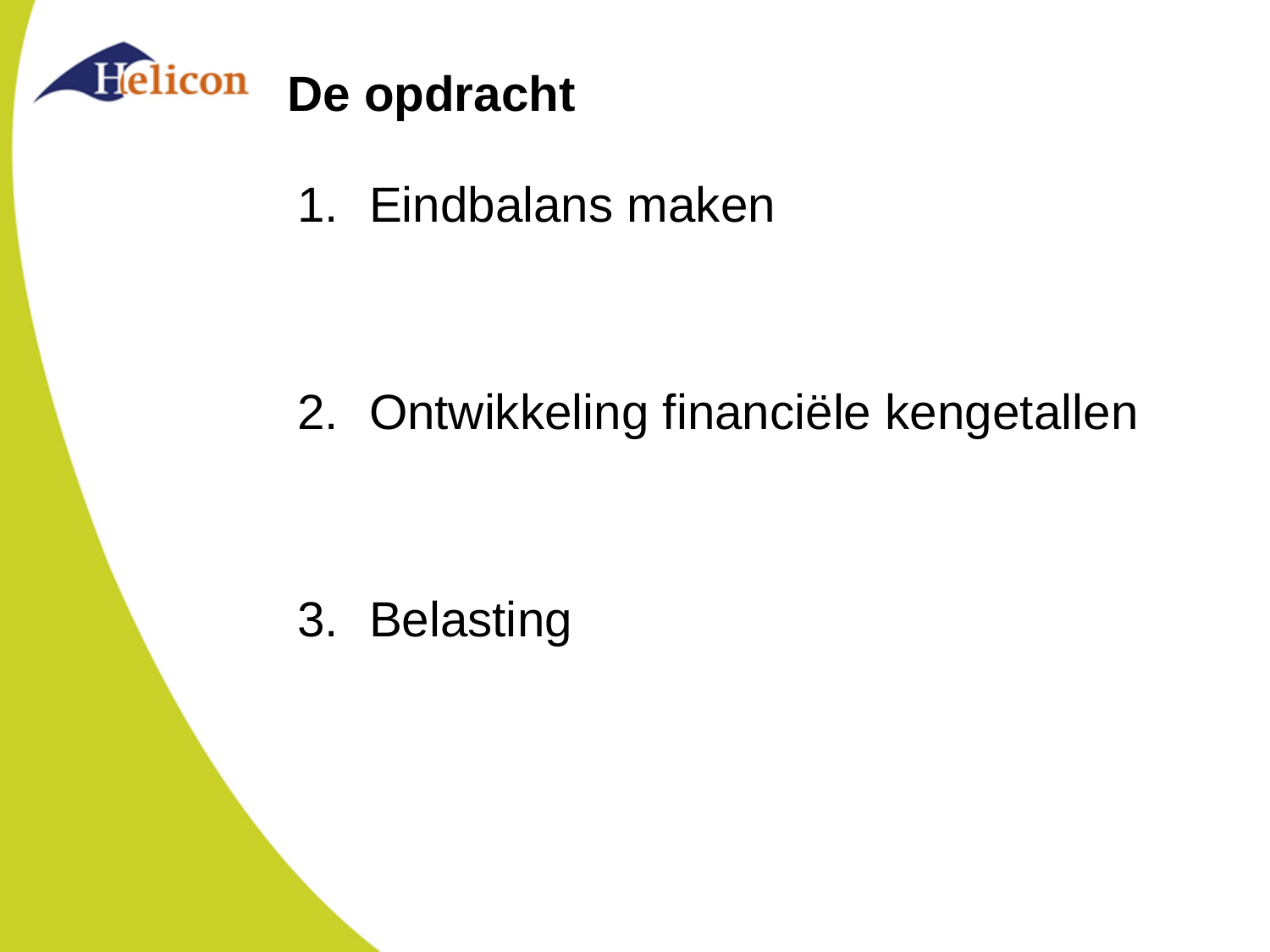

# De opdracht
Eindbalans maken

Ontwikkeling financiële kengetallen

Belasting